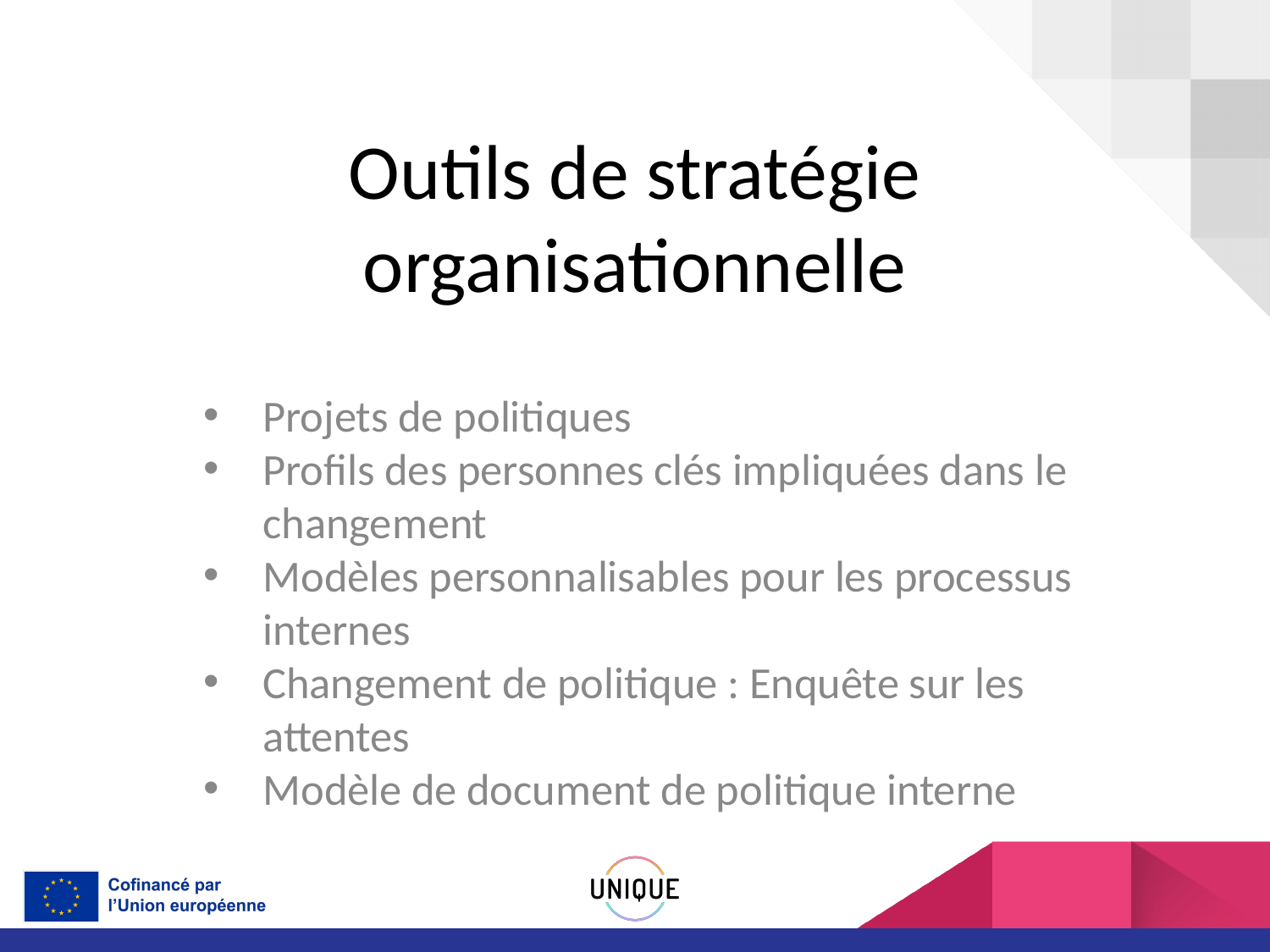

# Outils de stratégie organisationnelle
Projets de politiques
Profils des personnes clés impliquées dans le changement
Modèles personnalisables pour les processus internes
Changement de politique : Enquête sur les attentes
Modèle de document de politique interne